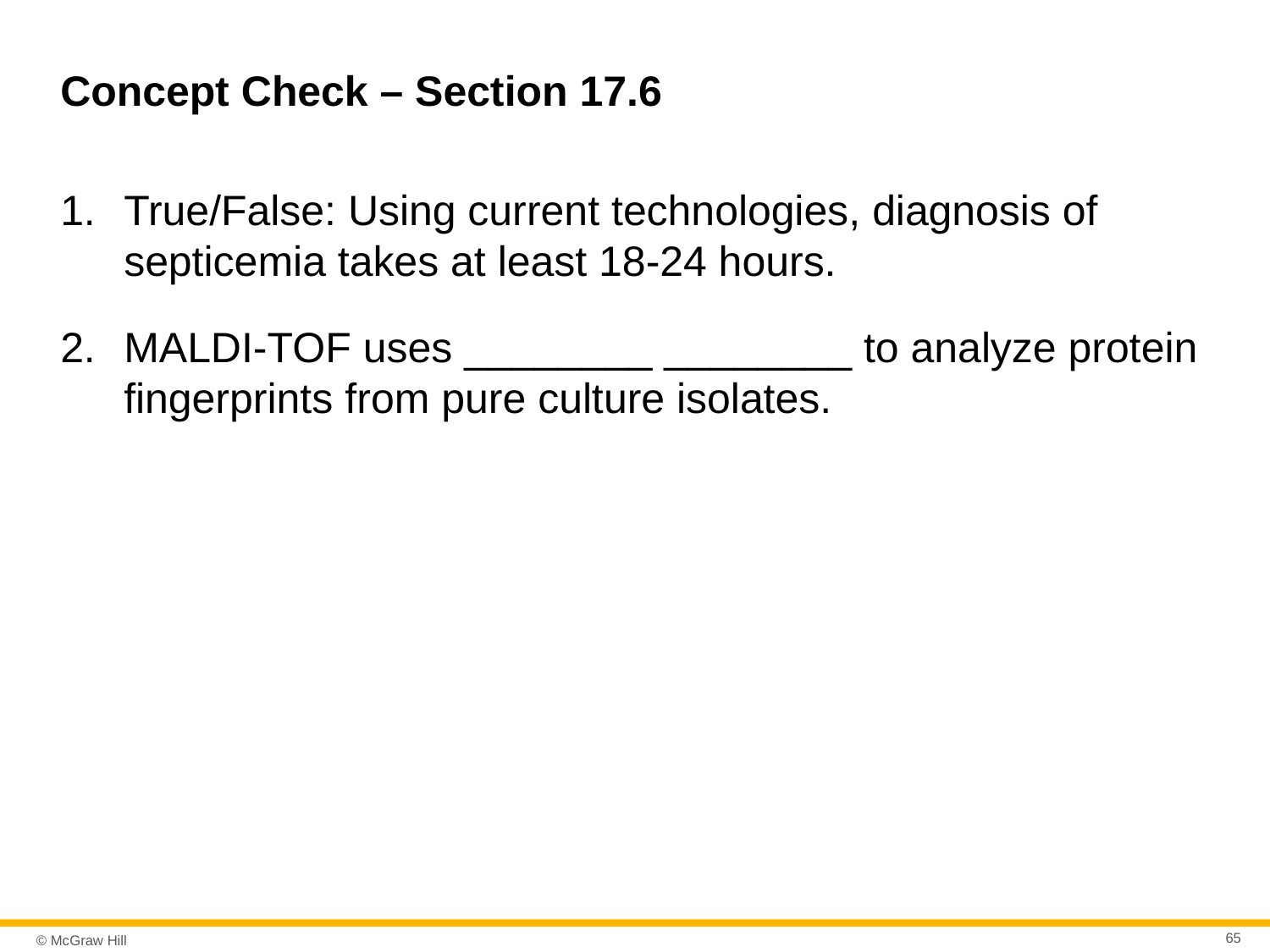

# Concept Check – Section 17.6
True/False: Using current technologies, diagnosis of septicemia takes at least 18-24 hours.
MALDI-TOF uses ________ ________ to analyze protein fingerprints from pure culture isolates.